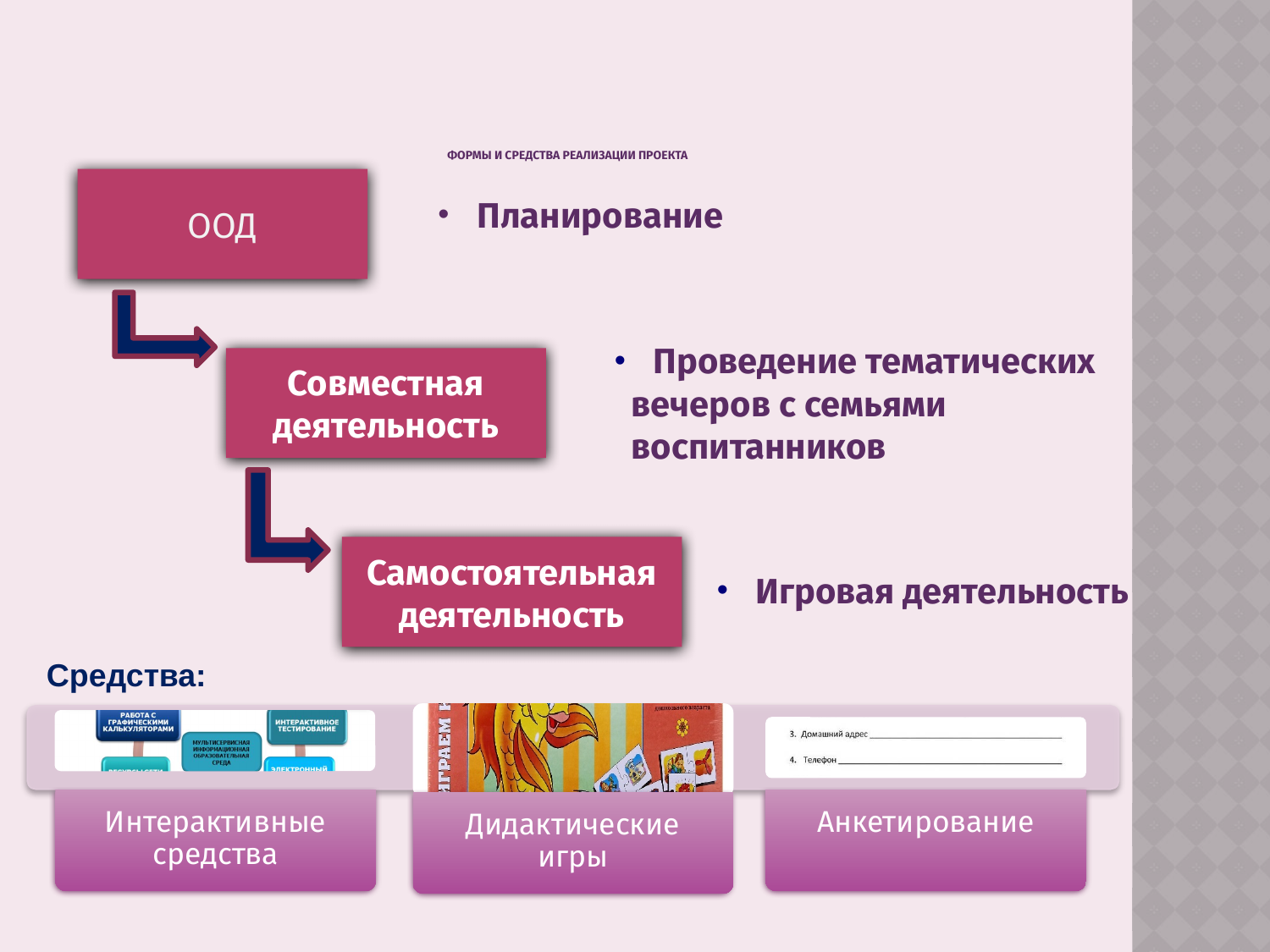

# Формы и средства реализации проекта
ООД
 Планирование

 Проведение тематических
  вечеров с семьями
  воспитанников

Совместная деятельность

Самостоятельная деятельность
 Игровая деятельность

Средства:

Интерактивные средства
Дидактические игры
Анкетирование